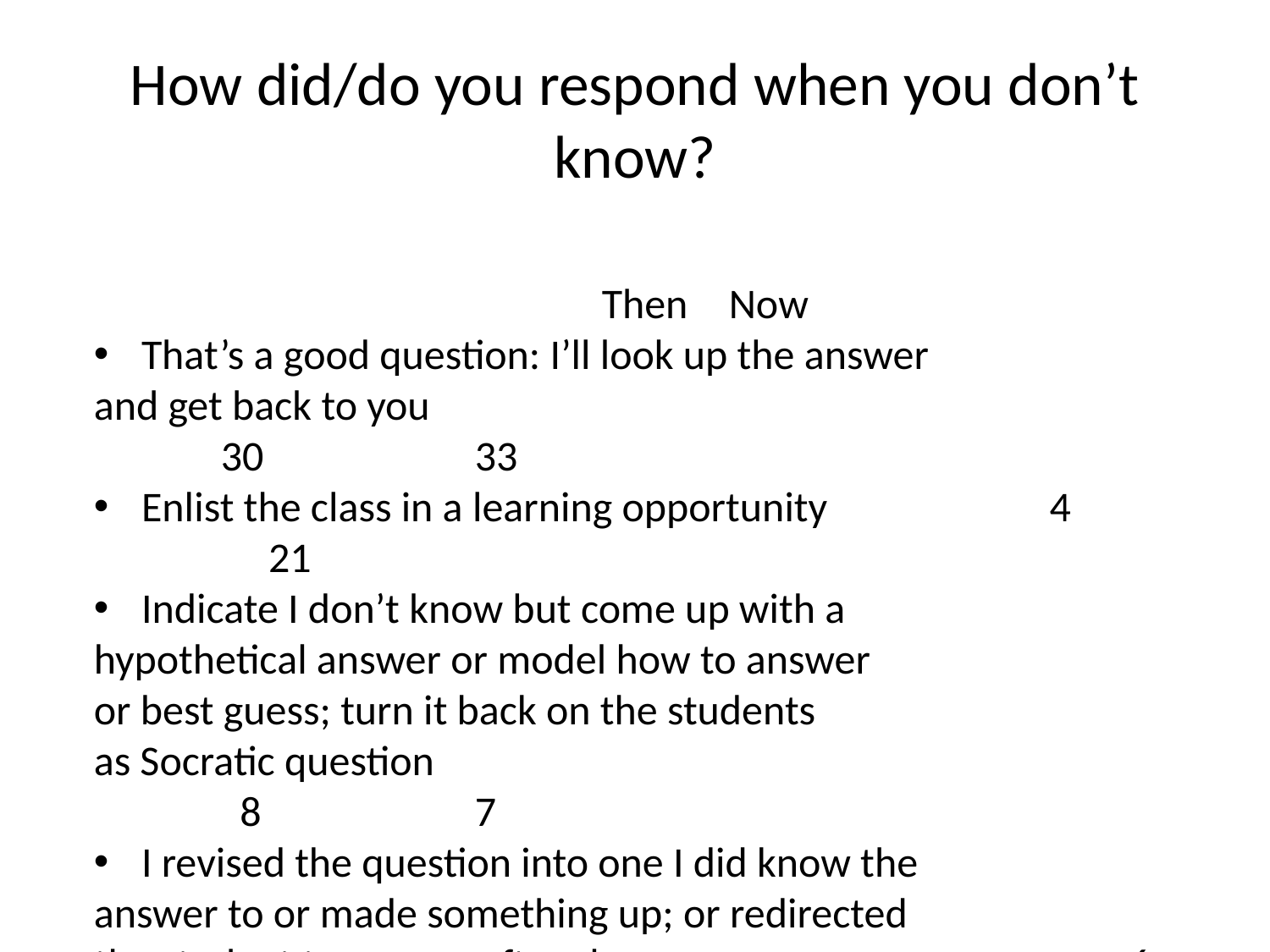

# How did/do you respond when you don’t know?
													Then	Now
That’s a good question: I’ll look up the answer
and get back to you								30		33
Enlist the class in a learning opportunity		  4		21
Indicate I don’t know but come up with a
hypothetical answer or model how to answer
or best guess; turn it back on the students
as Socratic question								  8	      	7
I revised the question into one I did know the
answer to or made something up; or redirected
the student to see me after class. 				  6